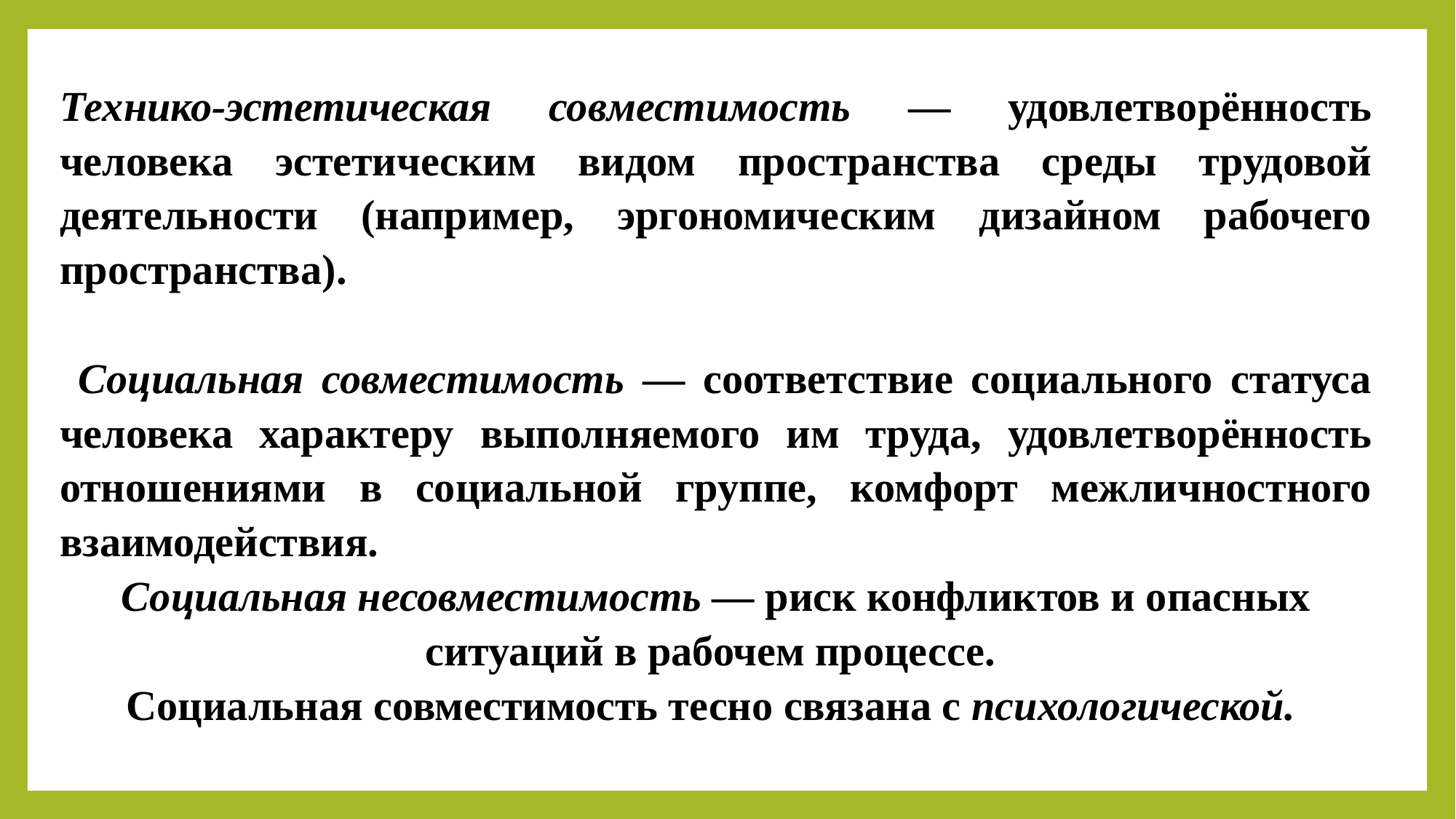

Технико-эстетическая совместимость — удовлетворённость человека эстетическим видом пространства среды трудовой деятельности (например, эргономическим дизайном рабочего пространства).

 Социальная совместимость — соответствие социального статуса человека характеру выполняемого им труда, удовлетворённость отношениями в социальной группе, комфорт межличностного взаимодействия.
Социальная несовместимость — риск конфликтов и опасных ситуаций в рабочем процессе.
Социальная совместимость тесно связана с психологической.